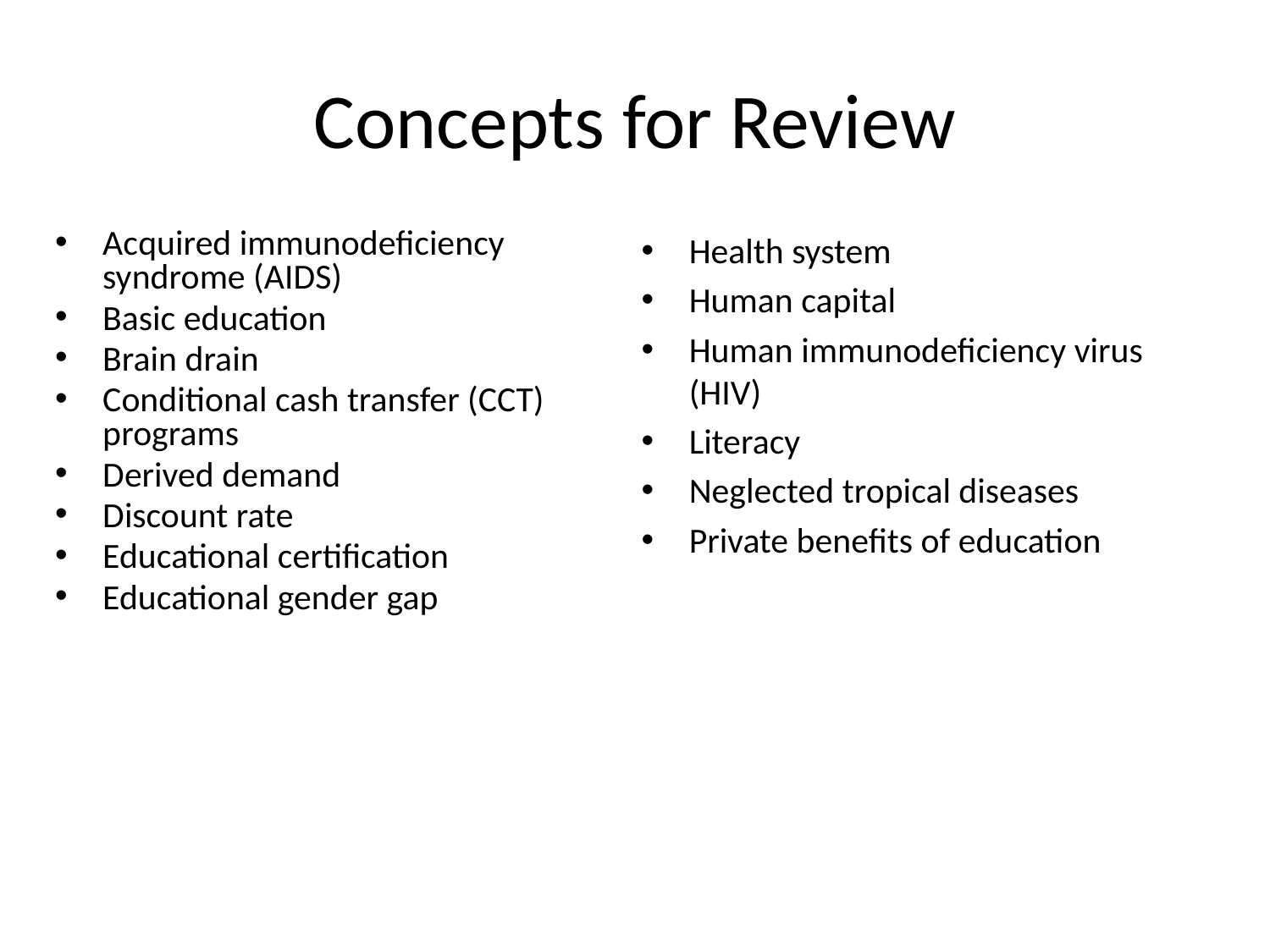

Concepts for Review
Acquired immunodeficiency syndrome (AIDS)
Basic education
Brain drain
Conditional cash transfer (CCT) programs
Derived demand
Discount rate
Educational certification
Educational gender gap
Health system
Human capital
Human immunodeficiency virus (HIV)
Literacy
Neglected tropical diseases
Private benefits of education